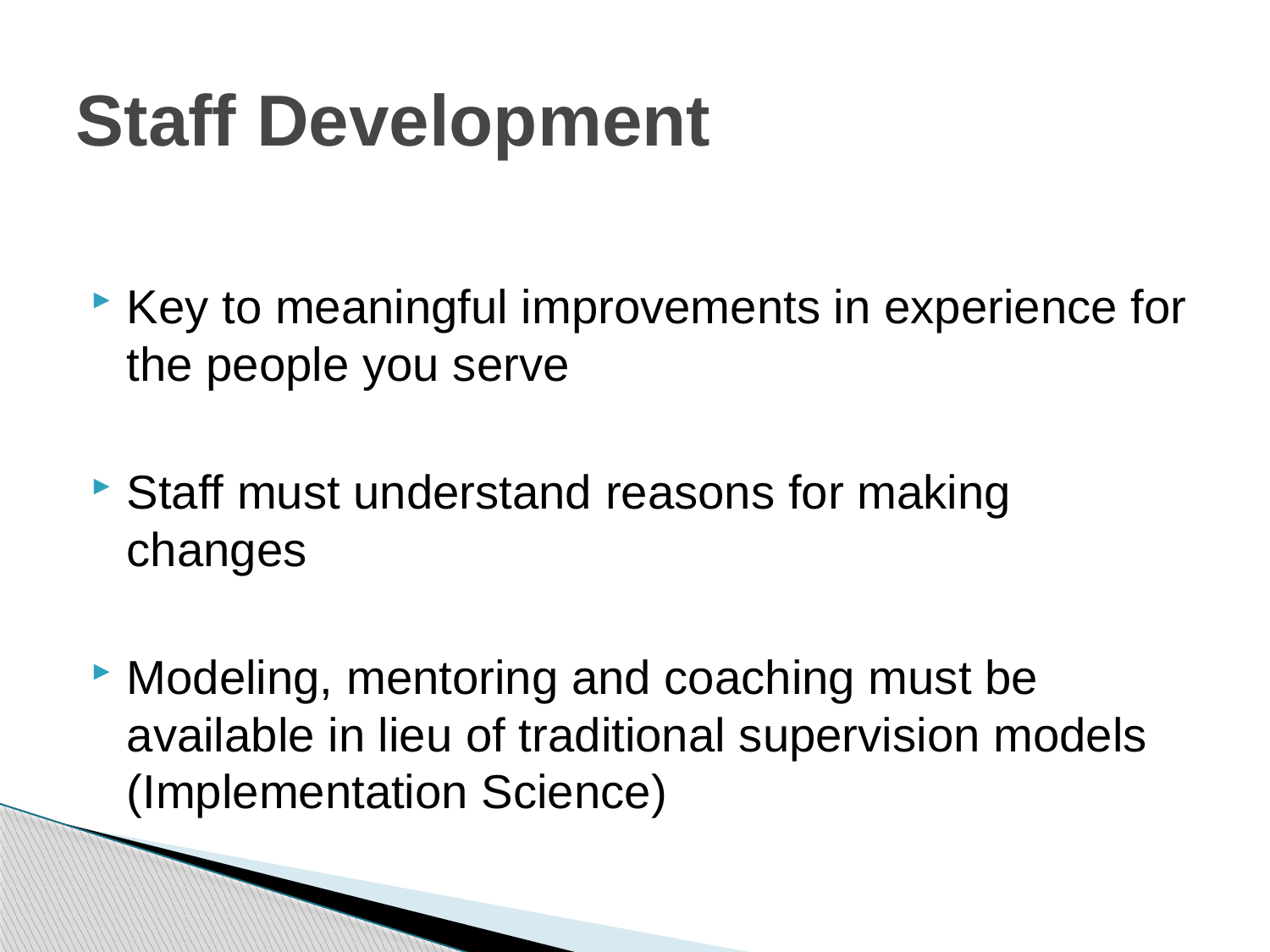

# Staff Development

Key to meaningful improvements in experience for the people you serve

Staff must understand reasons for making changes

Modeling, mentoring and coaching must be available in lieu of traditional supervision models (Implementation Science)